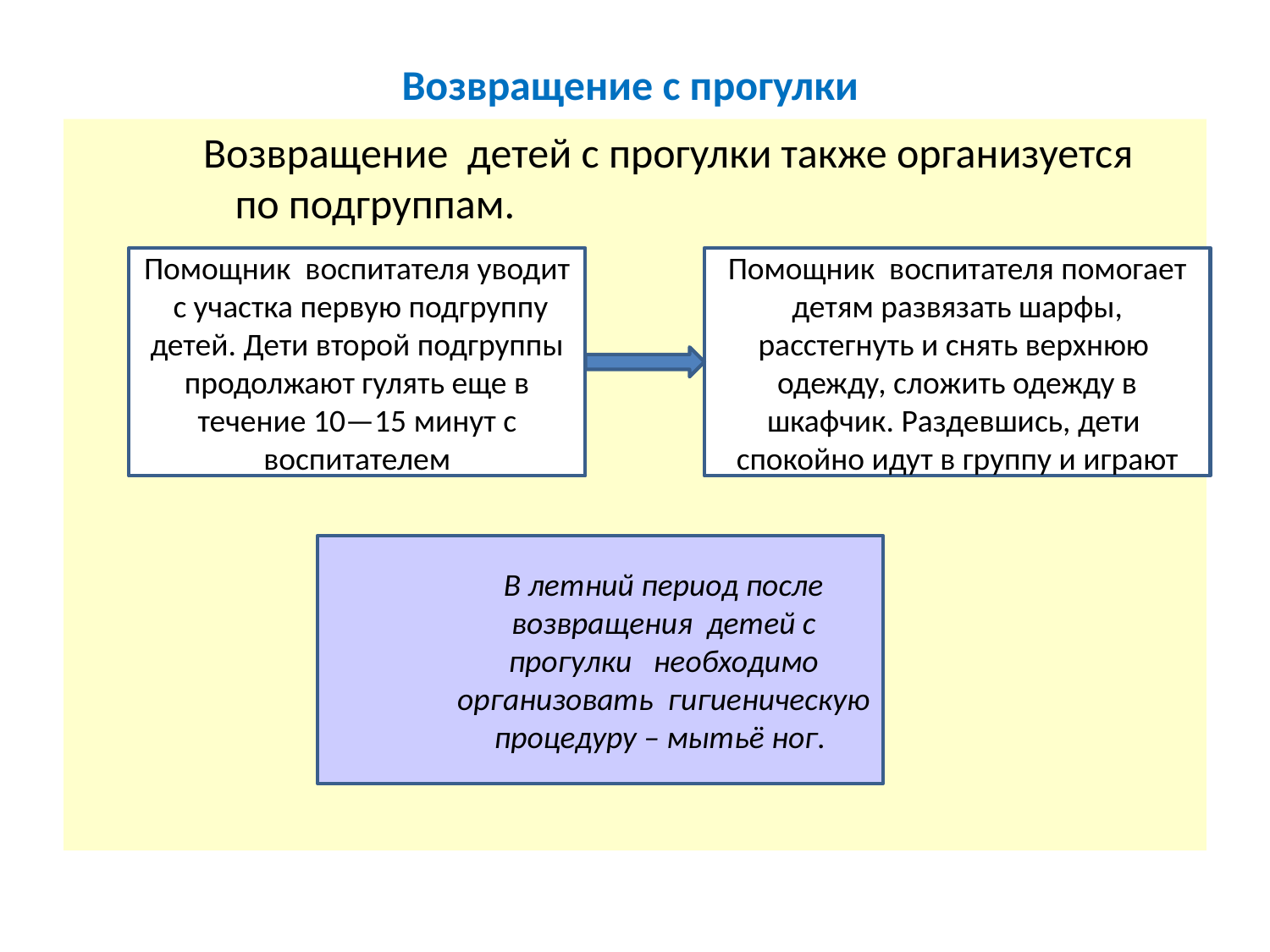

# Возвращение с прогулки
Возвращение  детей с прогулки также организуется  по подгруппам.

Помощник  воспитателя уводит  с участка первую подгруппу детей. Дети второй подгруппы продолжают гулять еще в течение 10—15 минут с воспитателем
Помощник  воспитателя помогает детям развязать шарфы, расстегнуть и снять верхнюю  одежду, сложить одежду в шкафчик. Раздевшись, дети  спокойно идут в группу и играют

В летний период после возвращения  детей с прогулки   необходимо организовать  гигиеническую процедуру – мытьё ног.